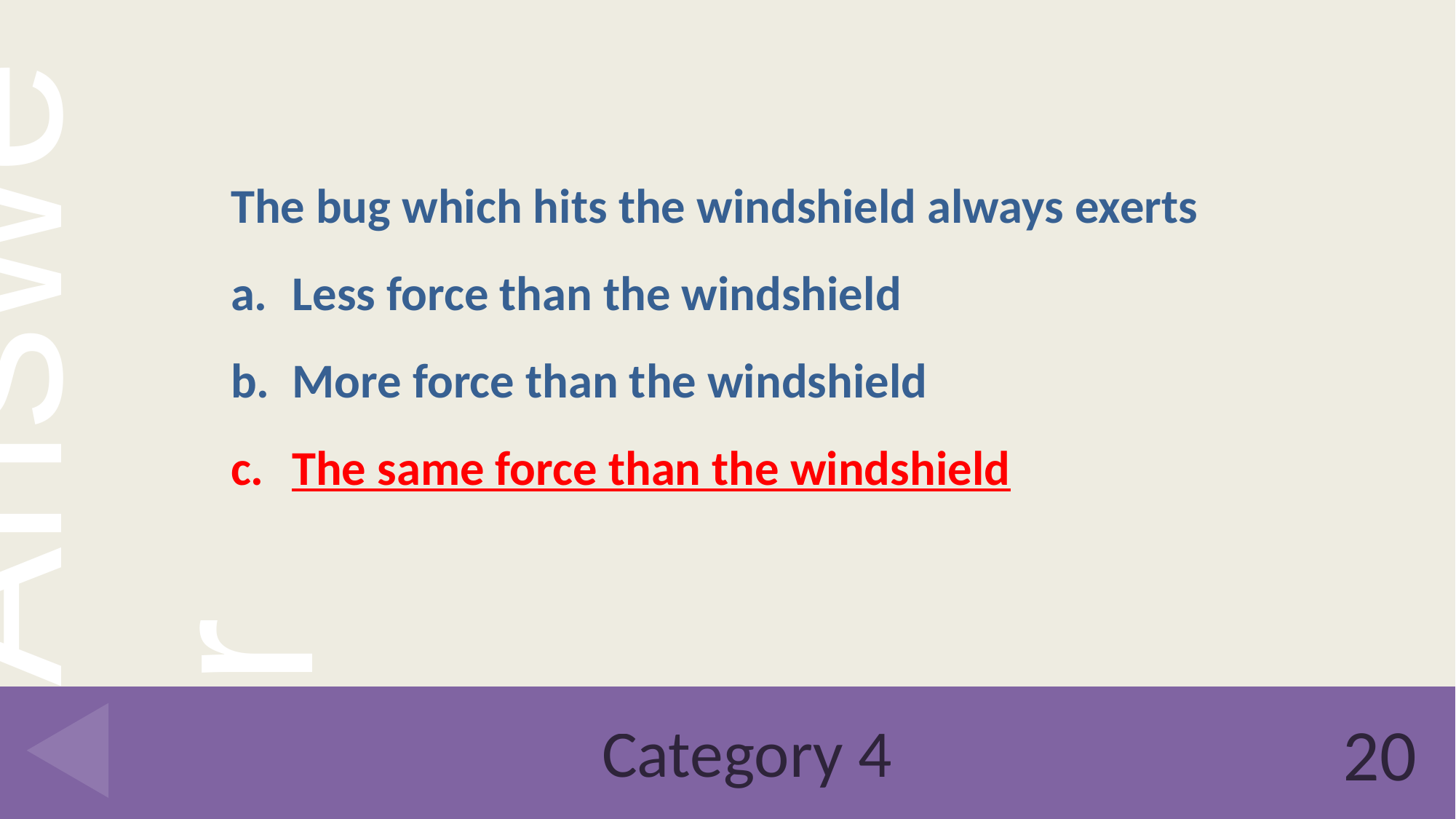

The bug which hits the windshield always exerts
Less force than the windshield
More force than the windshield
The same force than the windshield

# Category 4
20